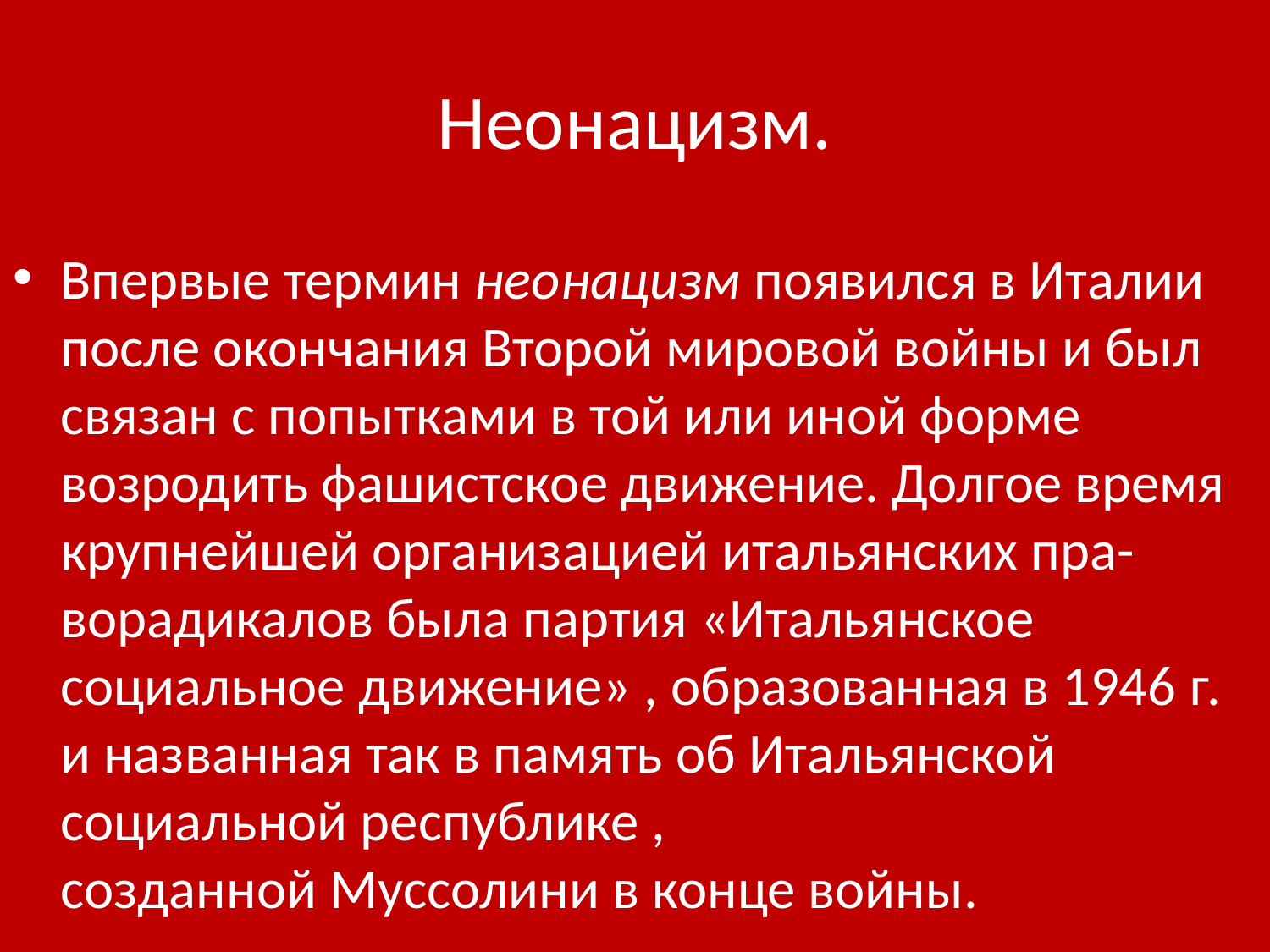

# Неонацизм.
Впервые термин неонацизм появился в Италии после окончания Второй мировой войны и был связан с попытками в той или иной форме возродить фашистское движение. Долгое время крупнейшей организацией итальянских пра-ворадикалов была партия «Итальянское социальное движение» , образованная в 1946 г. и названная так в память об Итальянской  социальной республике , созданной Муссолини в конце войны.